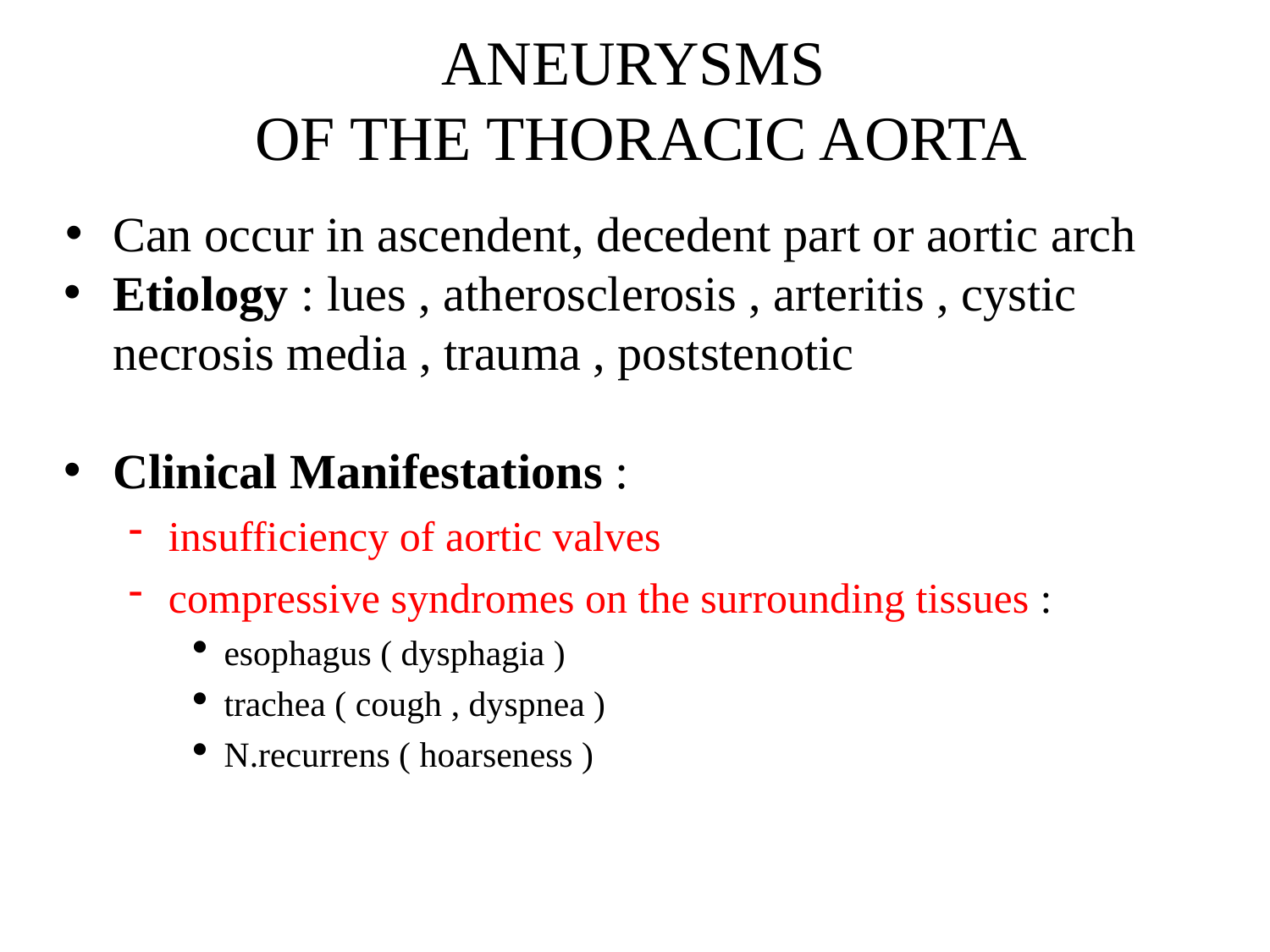

ANEURYSMS
OF THE THORACIC AORTA
Can occur in ascendent, decedent part or aortic arch
Etiology : lues , atherosclerosis , arteritis , cystic necrosis media , trauma , poststenotic

Clinical Manifestations :
insufficiency of aortic valves
compressive syndromes on the surrounding tissues :
esophagus ( dysphagia )
trachea ( cough , dyspnea )
N.recurrens ( hoarseness )